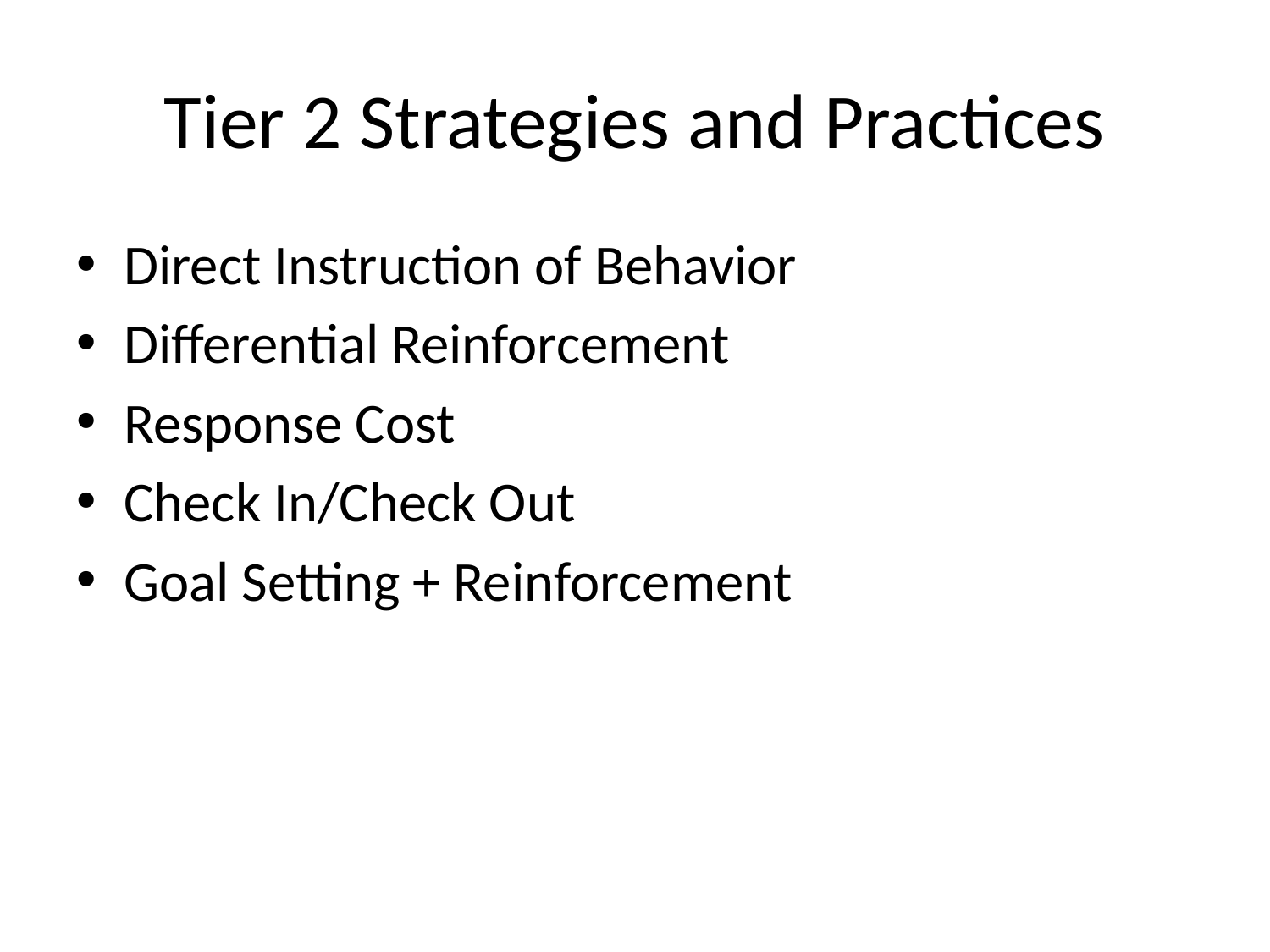

# Tier 2 Strategies and Practices
Direct Instruction of Behavior
Differential Reinforcement
Response Cost
Check In/Check Out
Goal Setting + Reinforcement